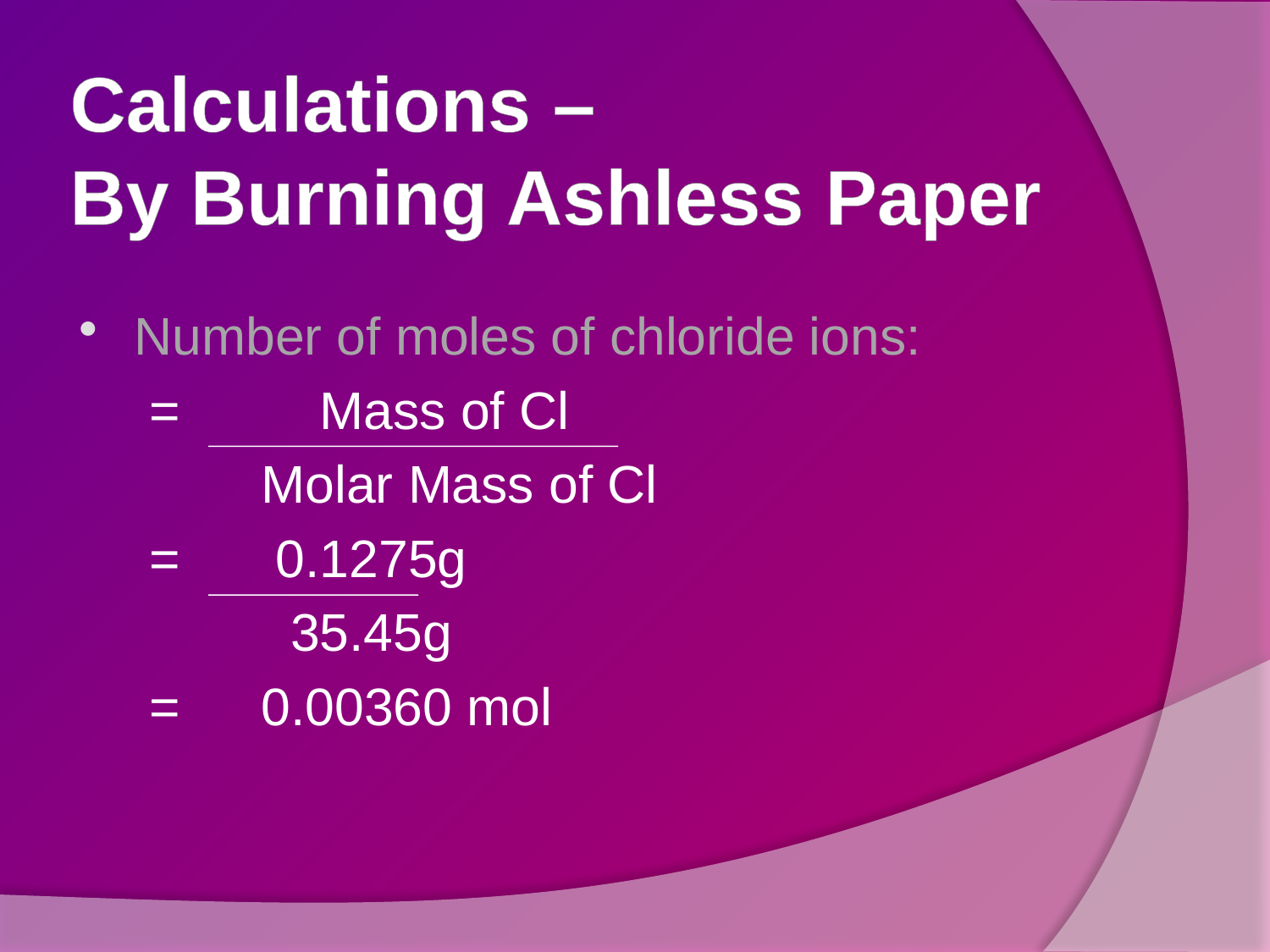

Calculations –
By Burning Ashless Paper
Number of moles of chloride ions:
	 =	    Mass of Cl
		Molar Mass of Cl
	 =	 0.1275g
		  35.45g
	 =	0.00360 mol